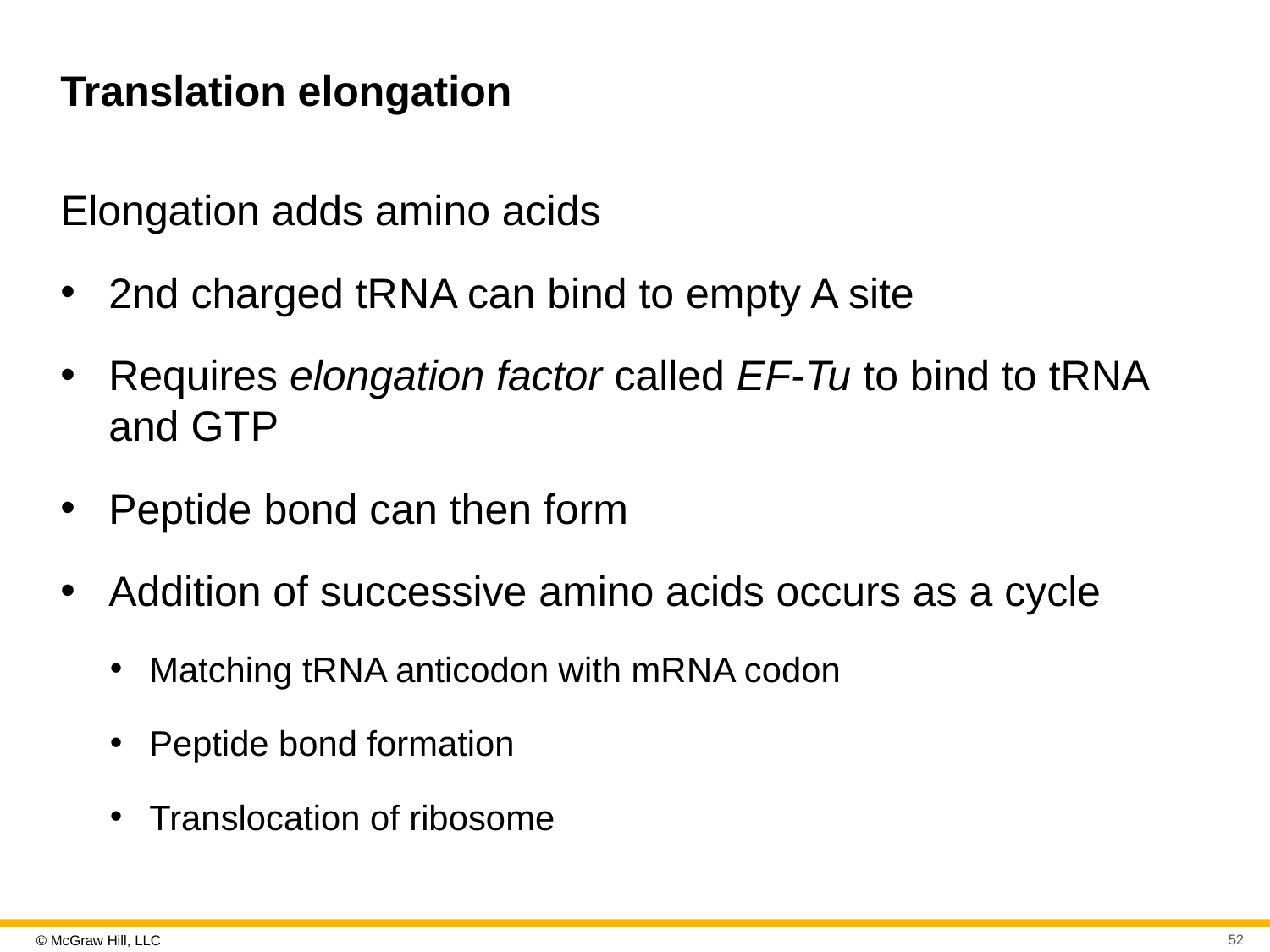

# Translation elongation
Elongation adds amino acids
2nd charged tR  N A can bind to empty A site
Requires elongation factor called E F-Tu to bind to tRNA and G T P
Peptide bond can then form
Addition of successive amino acids occurs as a cycle
Matching tR N A anticodon with mR N A codon
Peptide bond formation
Translocation of ribosome
52